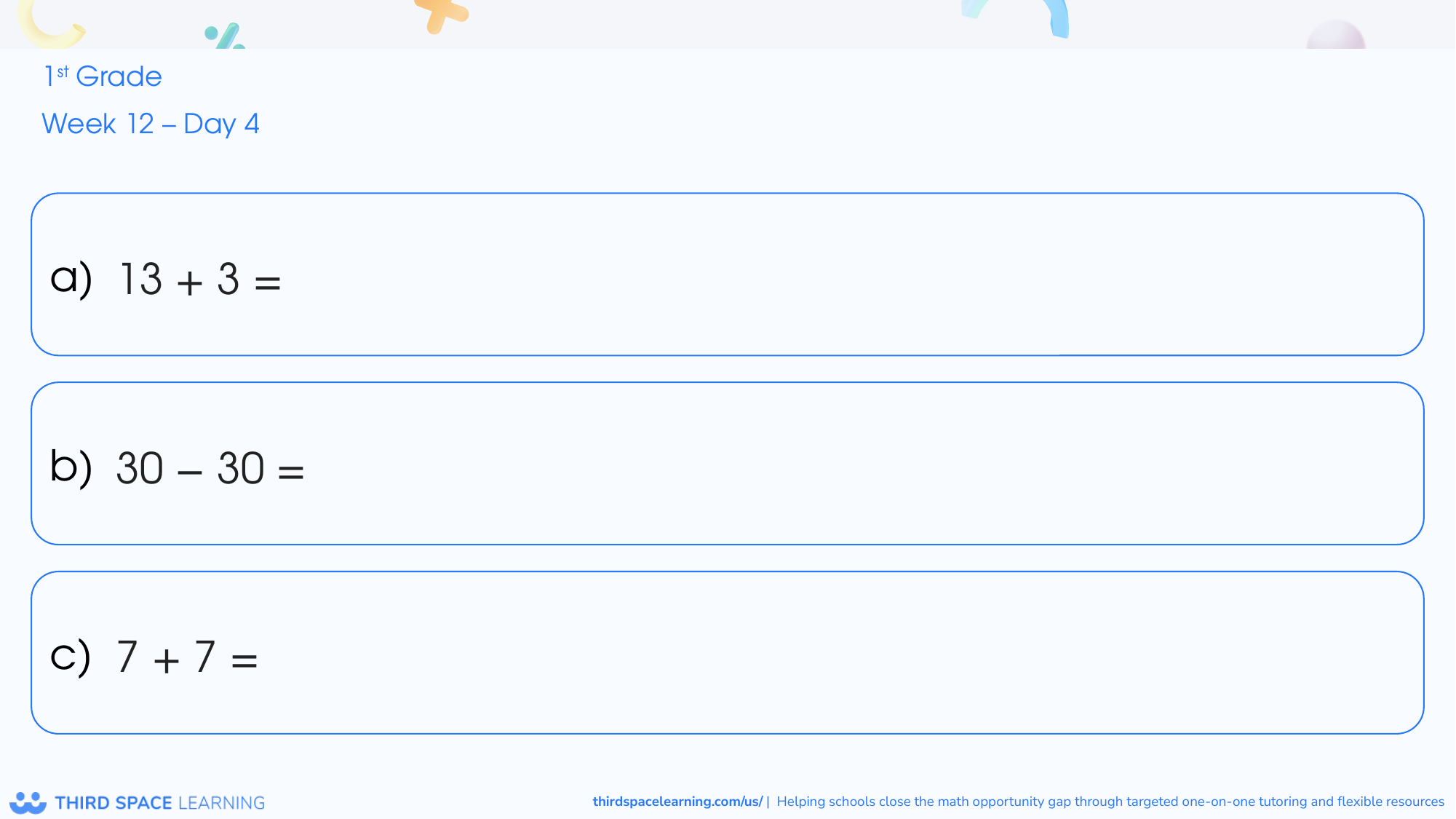

1st Grade
Week 12 – Day 4
13 + 3 =
30 − 30 =
7 + 7 =